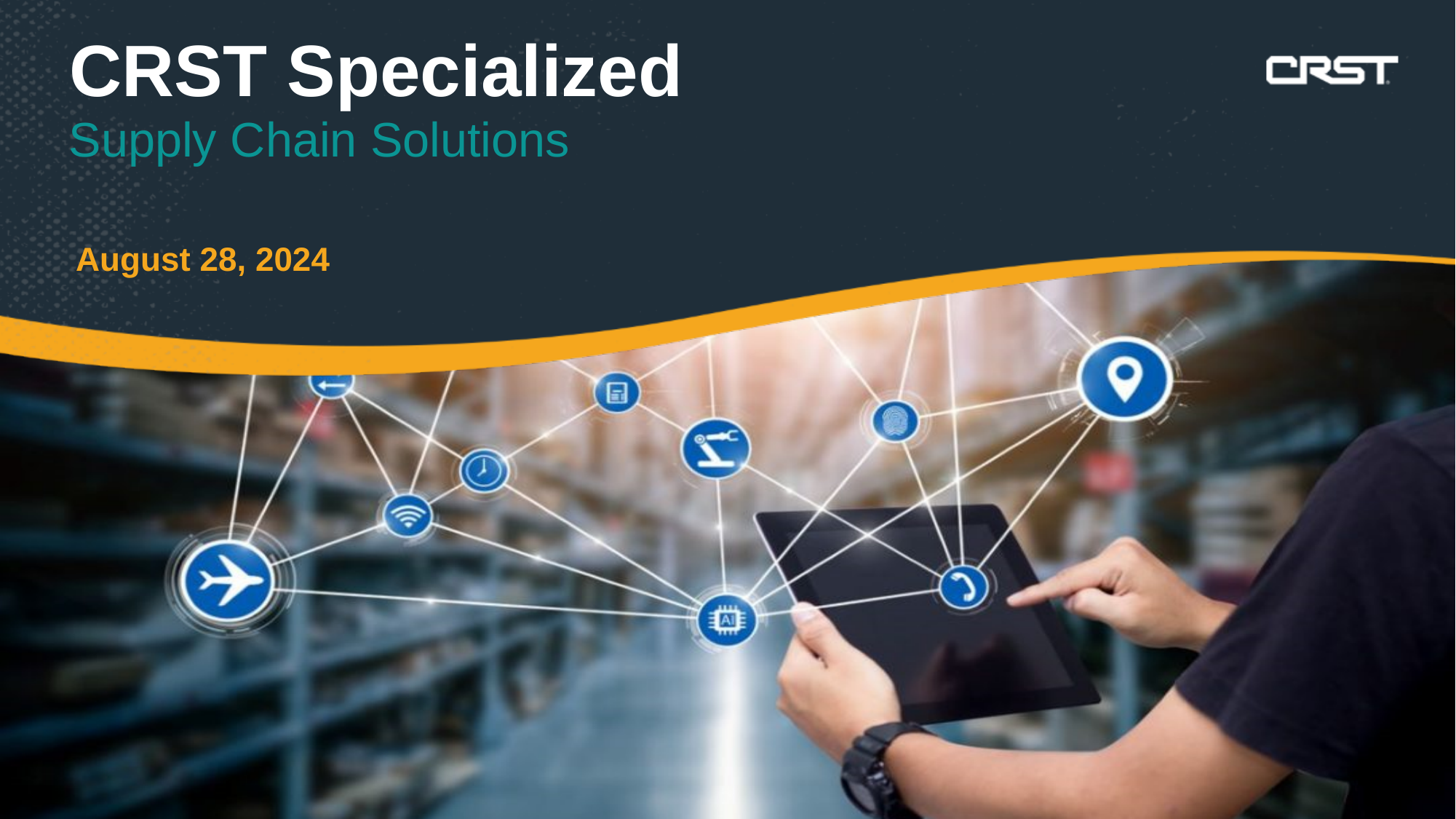

CRST Specialized
Supply Chain Solutions
August 28, 2024